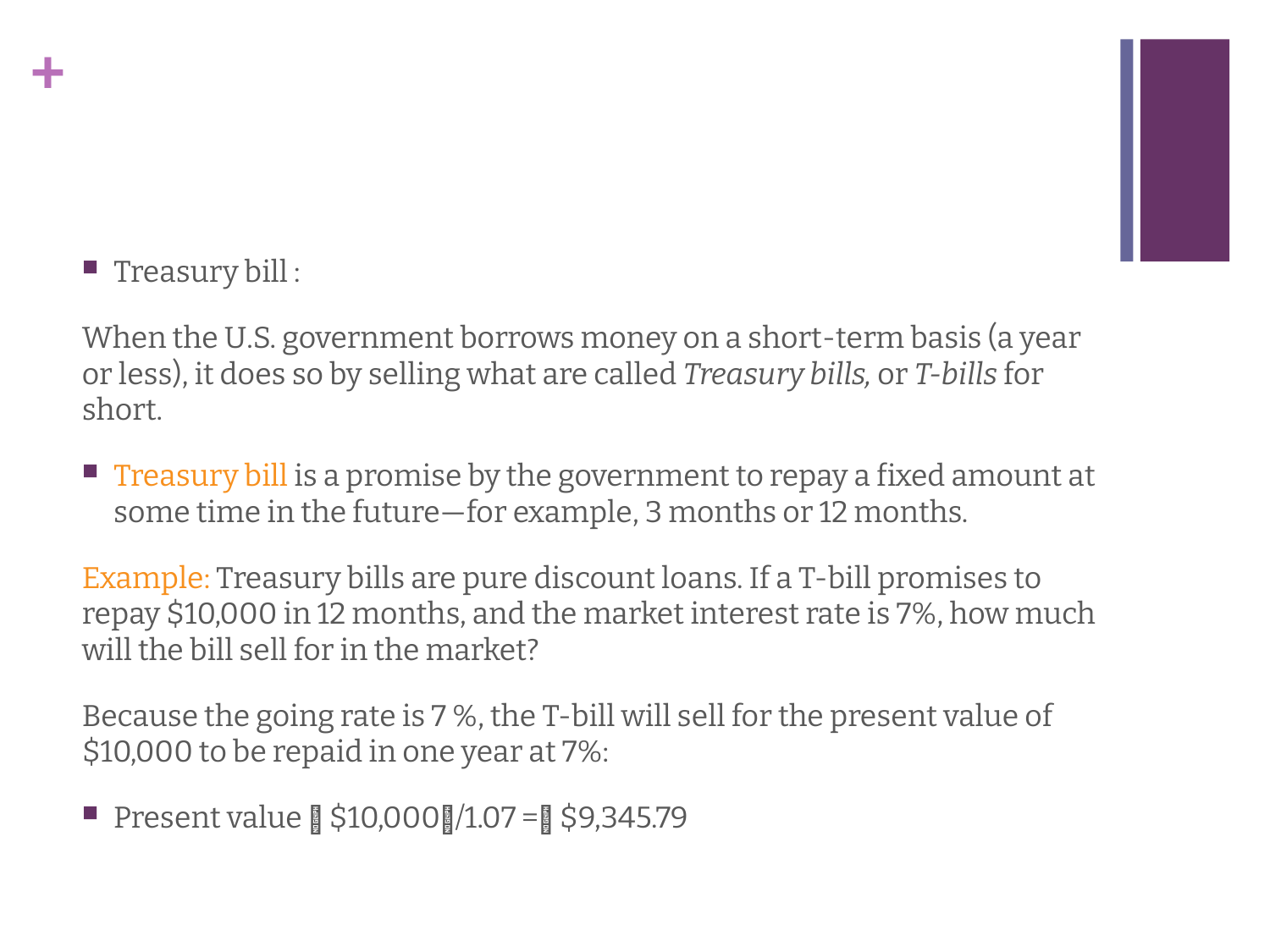

#
Treasury bill :
When the U.S. government borrows money on a short-term basis (a year or less), it does so by selling what are called Treasury bills, or T-bills for short.
Treasury bill is a promise by the government to repay a fixed amount at some time in the future—for example, 3 months or 12 months.
Example: Treasury bills are pure discount loans. If a T-bill promises to repay $10,000 in 12 months, and the market interest rate is 7%, how much will the bill sell for in the market?
Because the going rate is 7 %, the T-bill will sell for the present value of $10,000 to be repaid in one year at 7%:
Present value 􏰊 $10,000􏰀/1.07 =􏰊 $9,345.79